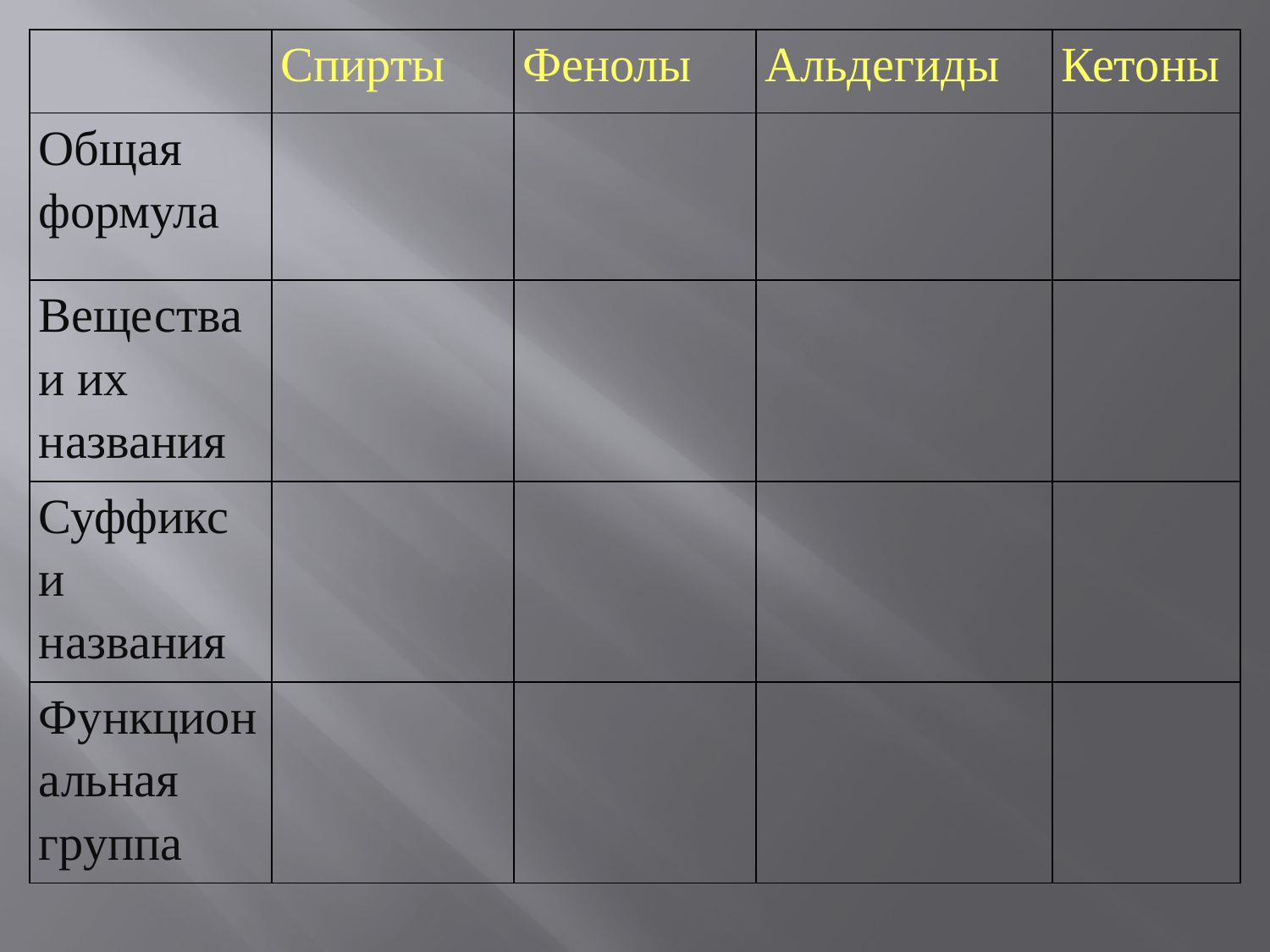

|  | Спирты | Фенолы | Альдегиды | Кетоны |
| --- | --- | --- | --- | --- |
| Общая формула |  |  |  |  |
| Вещества и их названия |  |  |  |  |
| Суффикс и названия |  |  |  |  |
| Функциональная группа |  |  |  |  |